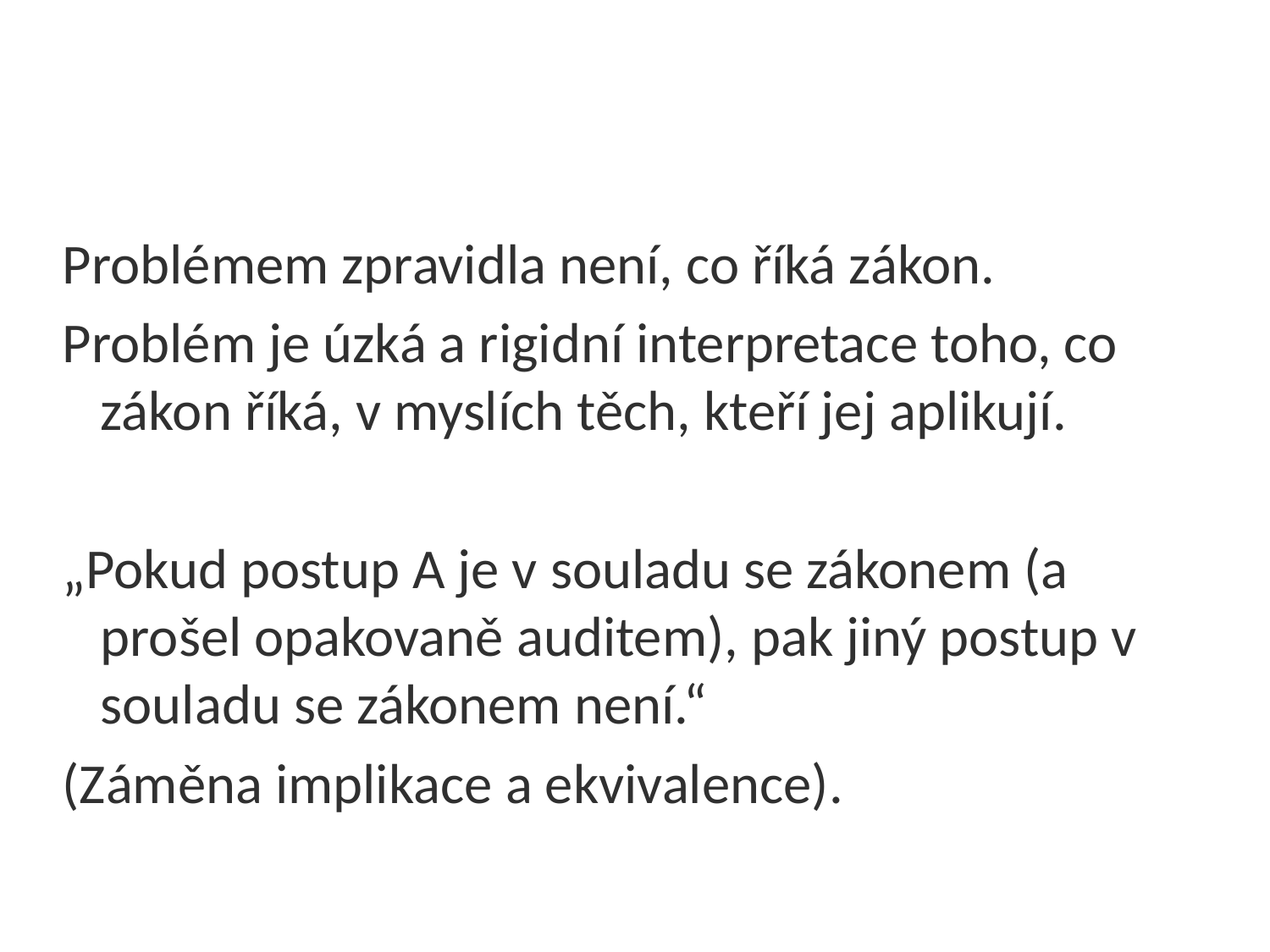

#
Problémem zpravidla není, co říká zákon.
Problém je úzká a rigidní interpretace toho, co zákon říká, v myslích těch, kteří jej aplikují.

„Pokud postup A je v souladu se zákonem (a prošel opakovaně auditem), pak jiný postup v souladu se zákonem není.“
(Záměna implikace a ekvivalence).